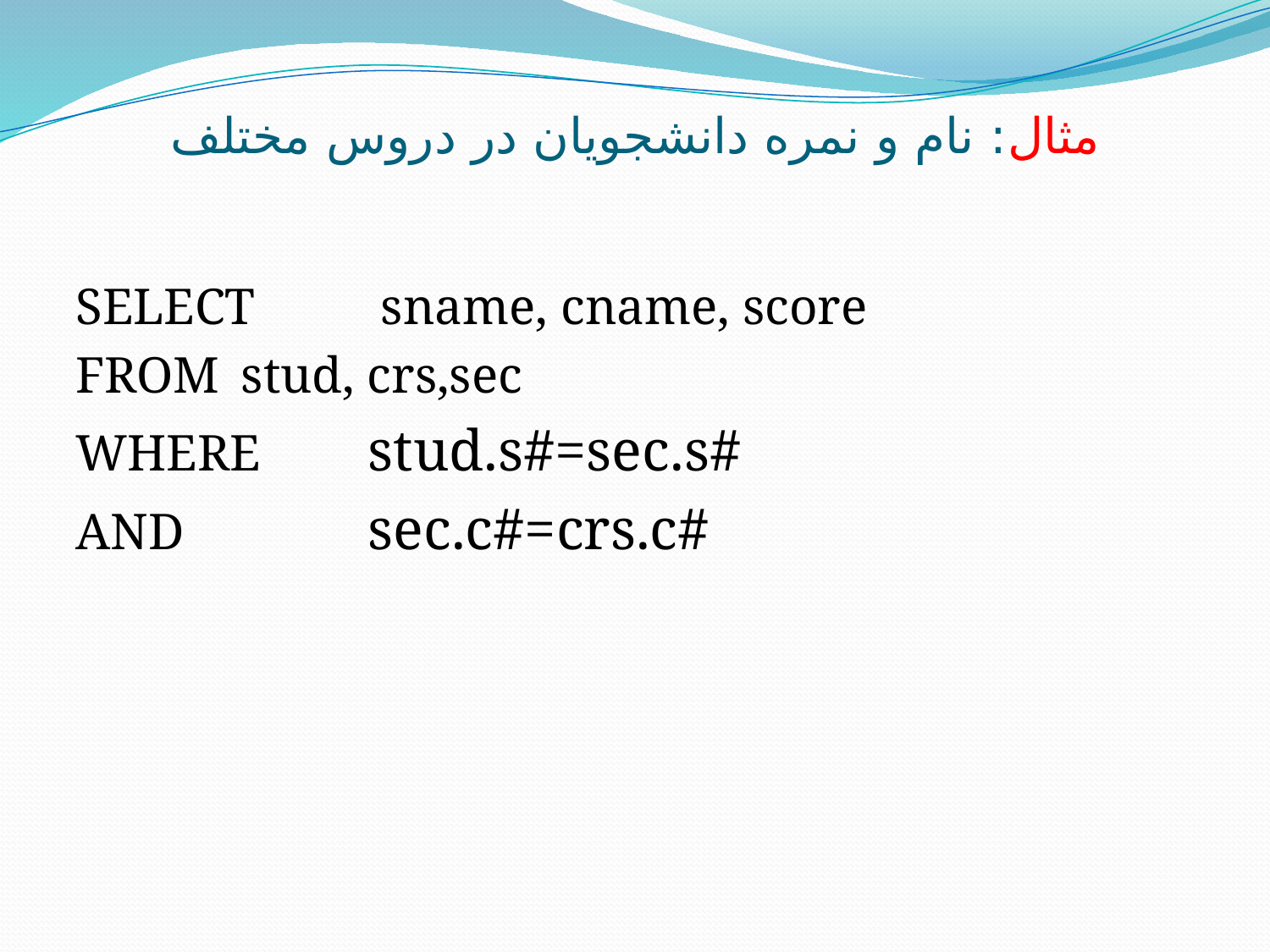

# مثال: نام و نمره دانشجويان در دروس مختلف
SELECT	 sname, cname, score
FROM	stud, crs,sec
WHERE	stud.s#=sec.s#
AND		sec.c#=crs.c#